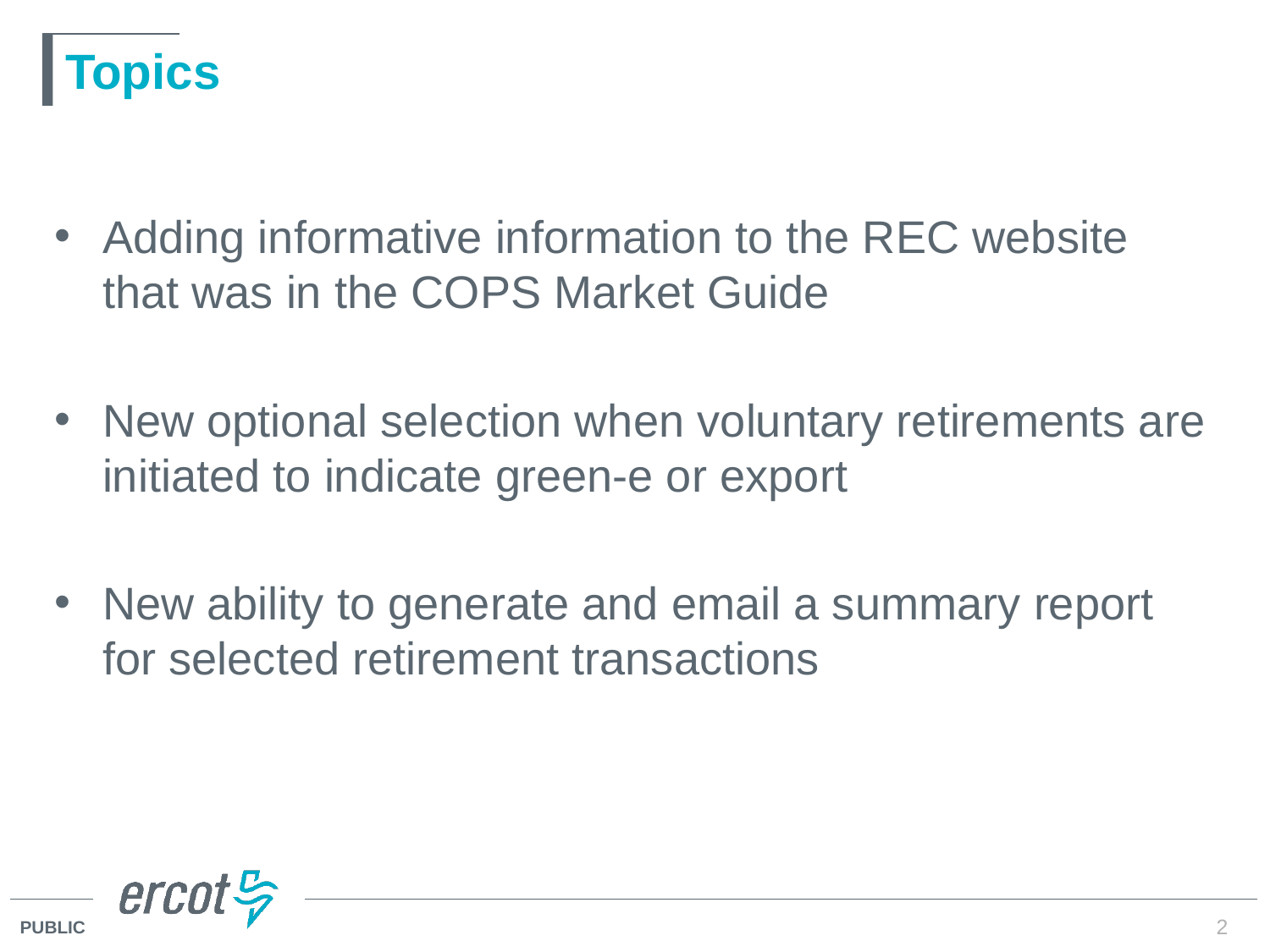

# Topics

Adding informative information to the REC website that was in the COPS Market Guide

New optional selection when voluntary retirements are initiated to indicate green-e or export

New ability to generate and email a summary report for selected retirement transactions
2